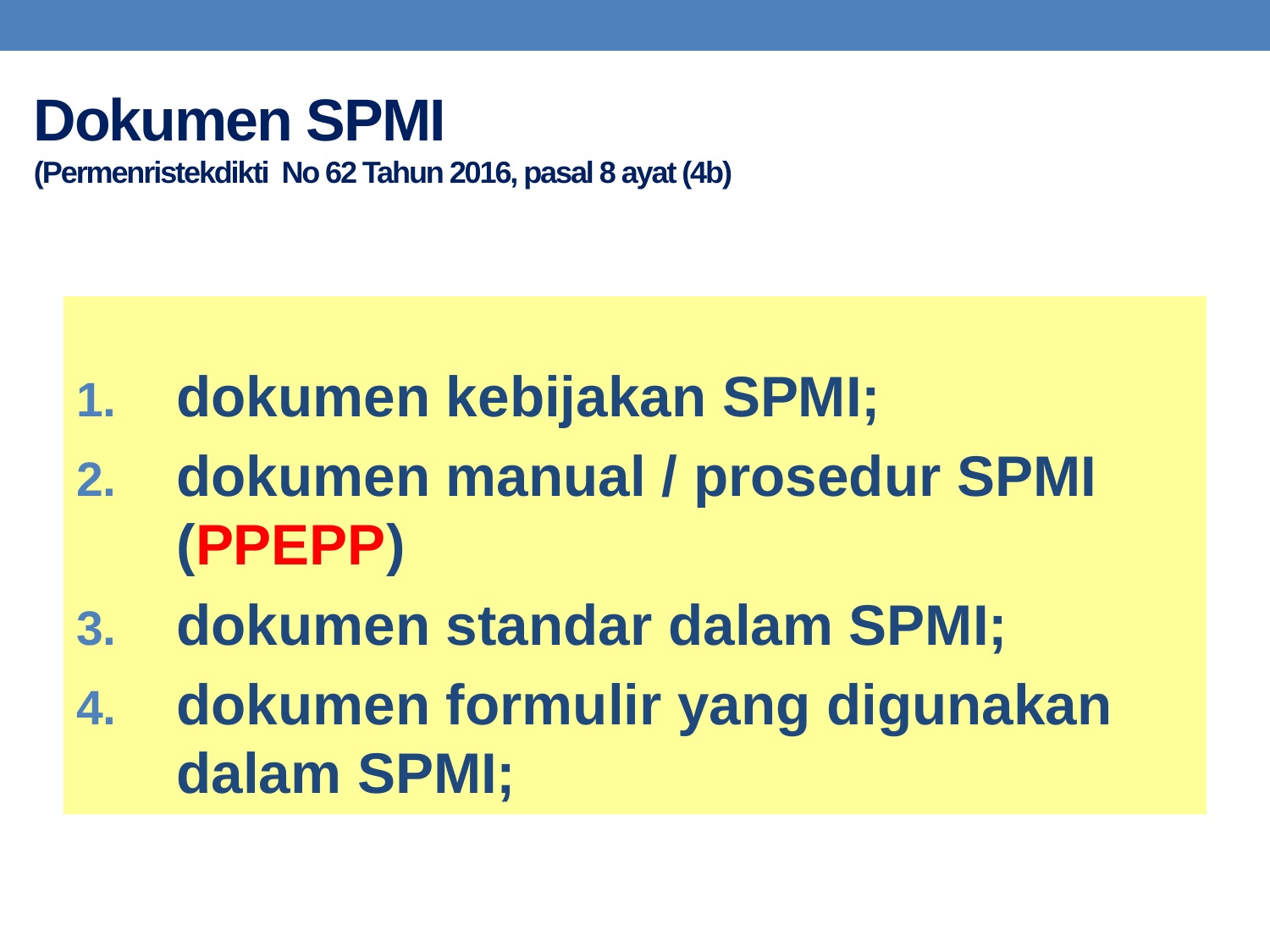

# Dokumen SPMI (Permenristekdikti  No 62 Tahun 2016, pasal 8 ayat (4b)

dokumen kebijakan SPMI;
dokumen manual / prosedur SPMI (PPEPP)
dokumen standar dalam SPMI;
dokumen formulir yang digunakan dalam SPMI;